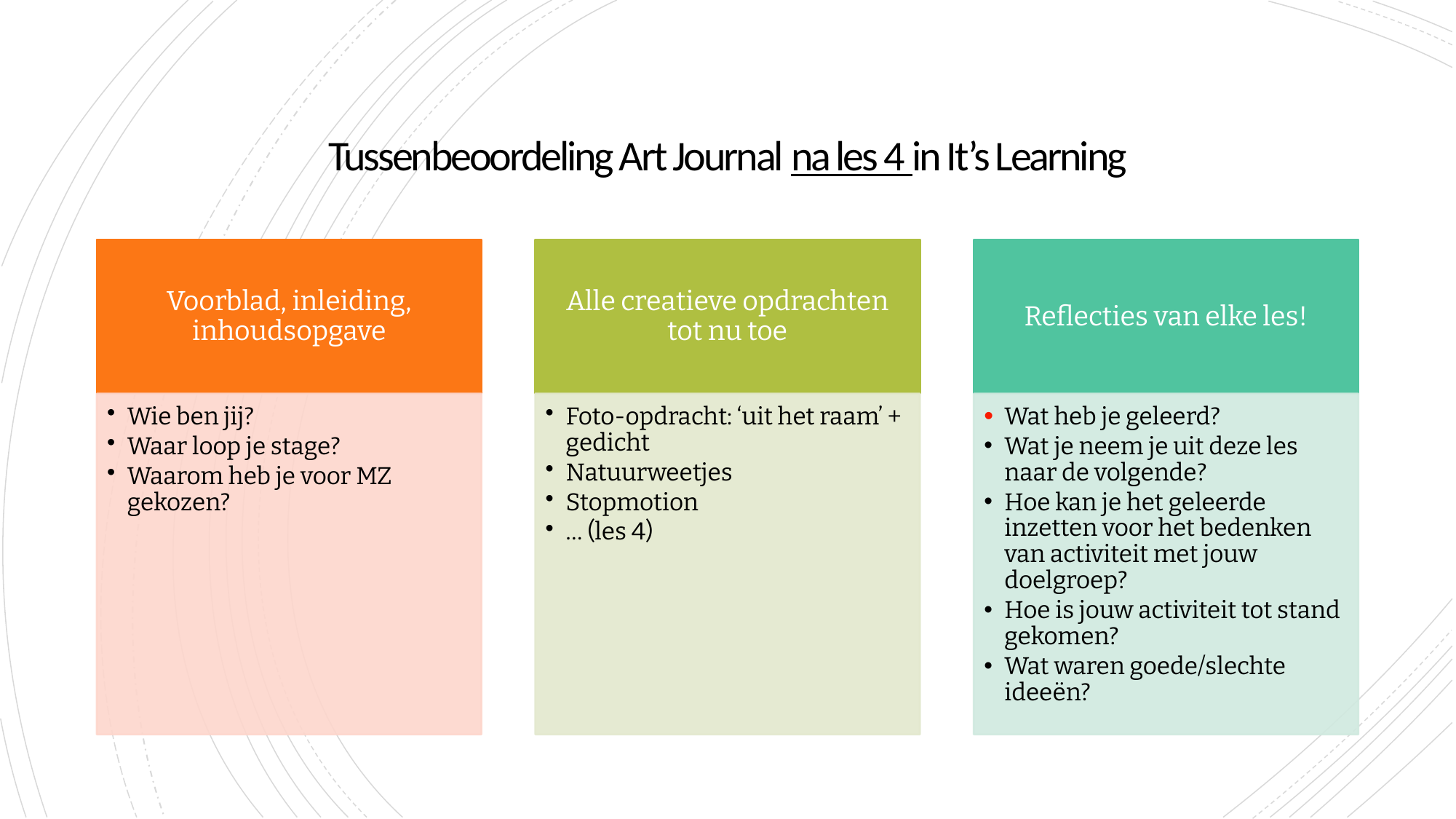

# Tussenbeoordeling Art Journal na les 4 in It’s Learning

Voorblad, inleiding, inhoudsopgave
Wie ben jij?
Waar loop je stage?
Waarom heb je voor MZ gekozen?

Alle creatieve opdrachten tot nu toe
Foto-opdracht: ‘uit het raam’ + gedicht
Natuurweetjes
Stopmotion
… (les 4)
Reflecties van elke les!
Wat heb je geleerd?
Wat je neem je uit deze les naar de volgende?
Hoe kan je het geleerde inzetten voor het bedenken van activiteit met jouw doelgroep?
Hoe is jouw activiteit tot stand gekomen?
Wat waren goede/slechte ideeën?